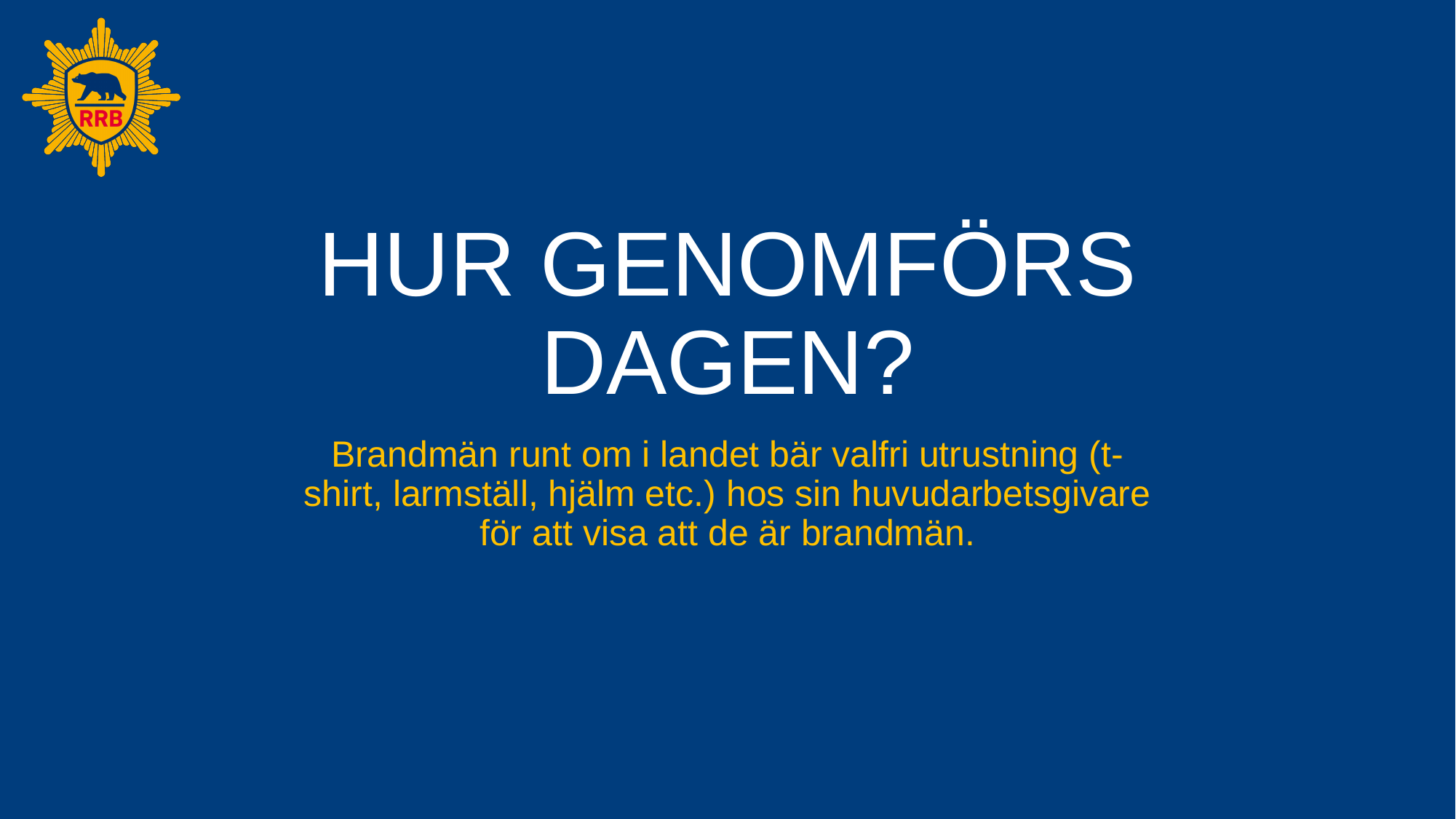

# HUR GENOMFÖRS DAGEN?
Brandmän runt om i landet bär valfri utrustning (t-shirt, larmställ, hjälm etc.) hos sin huvudarbetsgivare för att visa att de är brandmän.